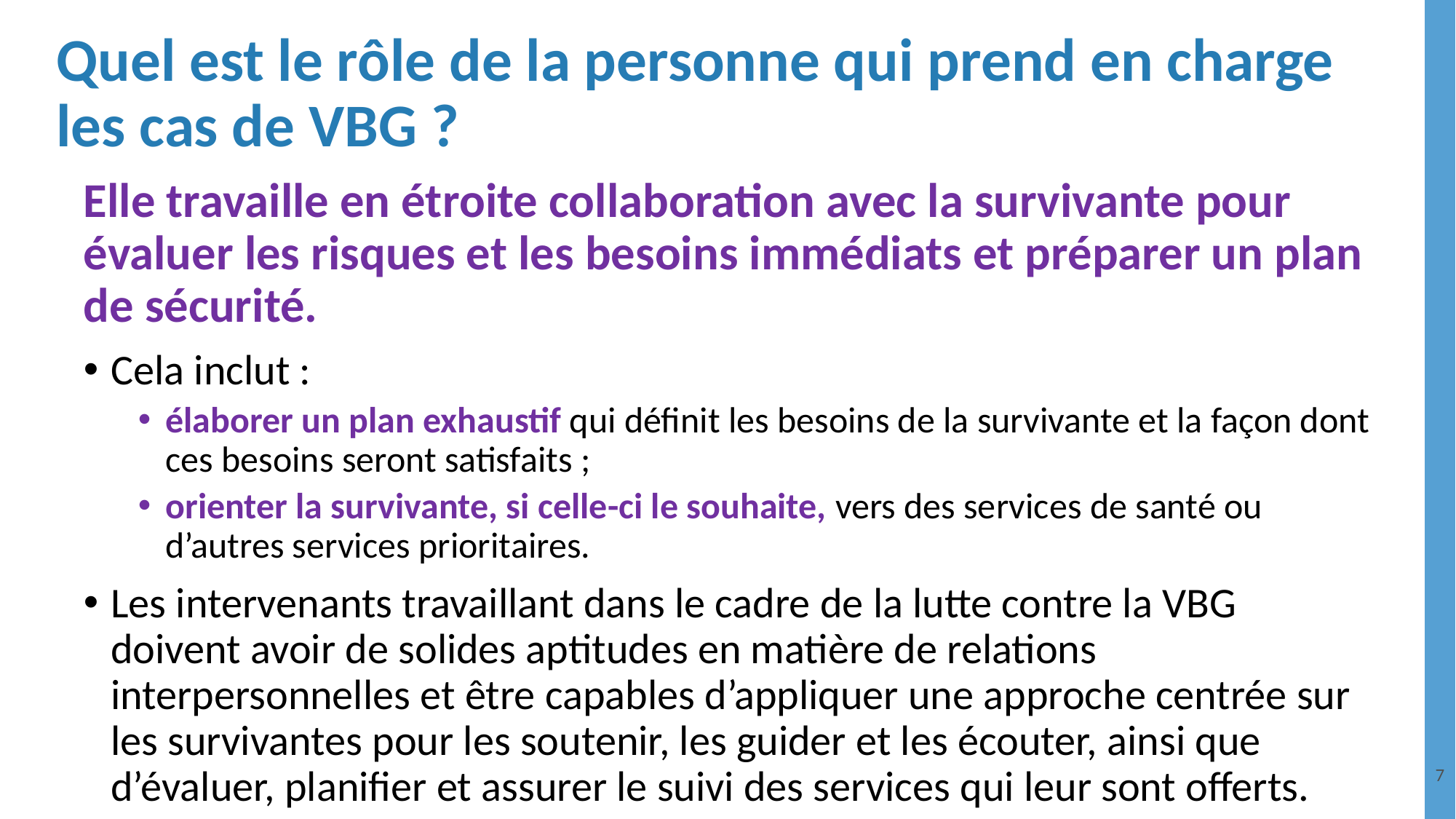

# Quel est le rôle de la personne qui prend en charge les cas de VBG ?
Elle travaille en étroite collaboration avec la survivante pour évaluer les risques et les besoins immédiats et préparer un plan de sécurité.
Cela inclut :
élaborer un plan exhaustif qui définit les besoins de la survivante et la façon dont ces besoins seront satisfaits ;
orienter la survivante, si celle-ci le souhaite, vers des services de santé ou d’autres services prioritaires.
Les intervenants travaillant dans le cadre de la lutte contre la VBG doivent avoir de solides aptitudes en matière de relations interpersonnelles et être capables d’appliquer une approche centrée sur les survivantes pour les soutenir, les guider et les écouter, ainsi que d’évaluer, planifier et assurer le suivi des services qui leur sont offerts.
7